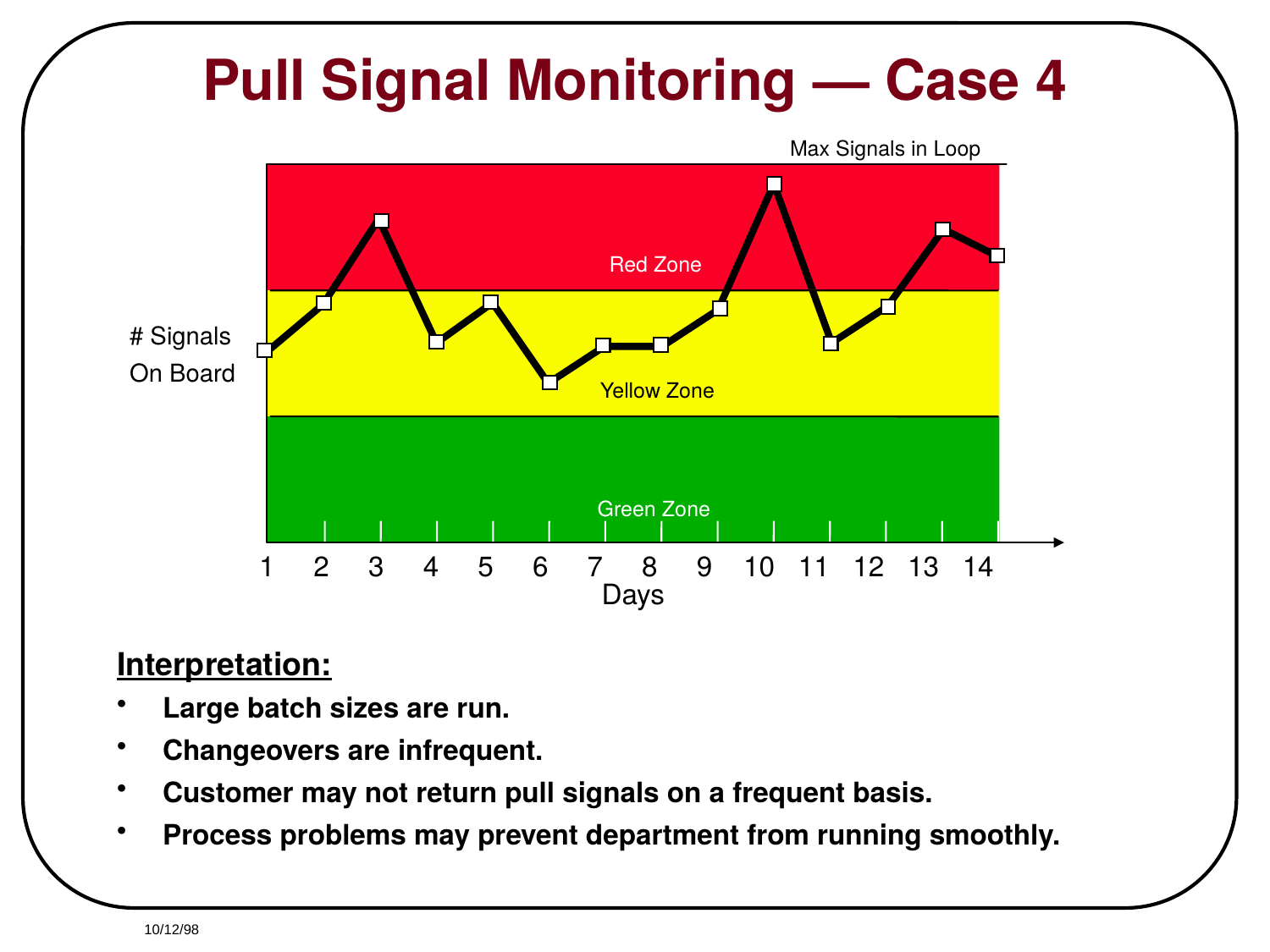

# Pull Signal Monitoring — Case 4
Max Signals in Loop

Red Zone

# Signals
On Board

Yellow Zone

Green Zone

1     2     3     4     5     6     7     8     9    10   11   12   13   14
Days
Interpretation:
  Large batch sizes are run.
  Changeovers are infrequent.
  Customer may not return pull signals on a frequent basis.
  Process problems may prevent department from running smoothly.
10/12/98